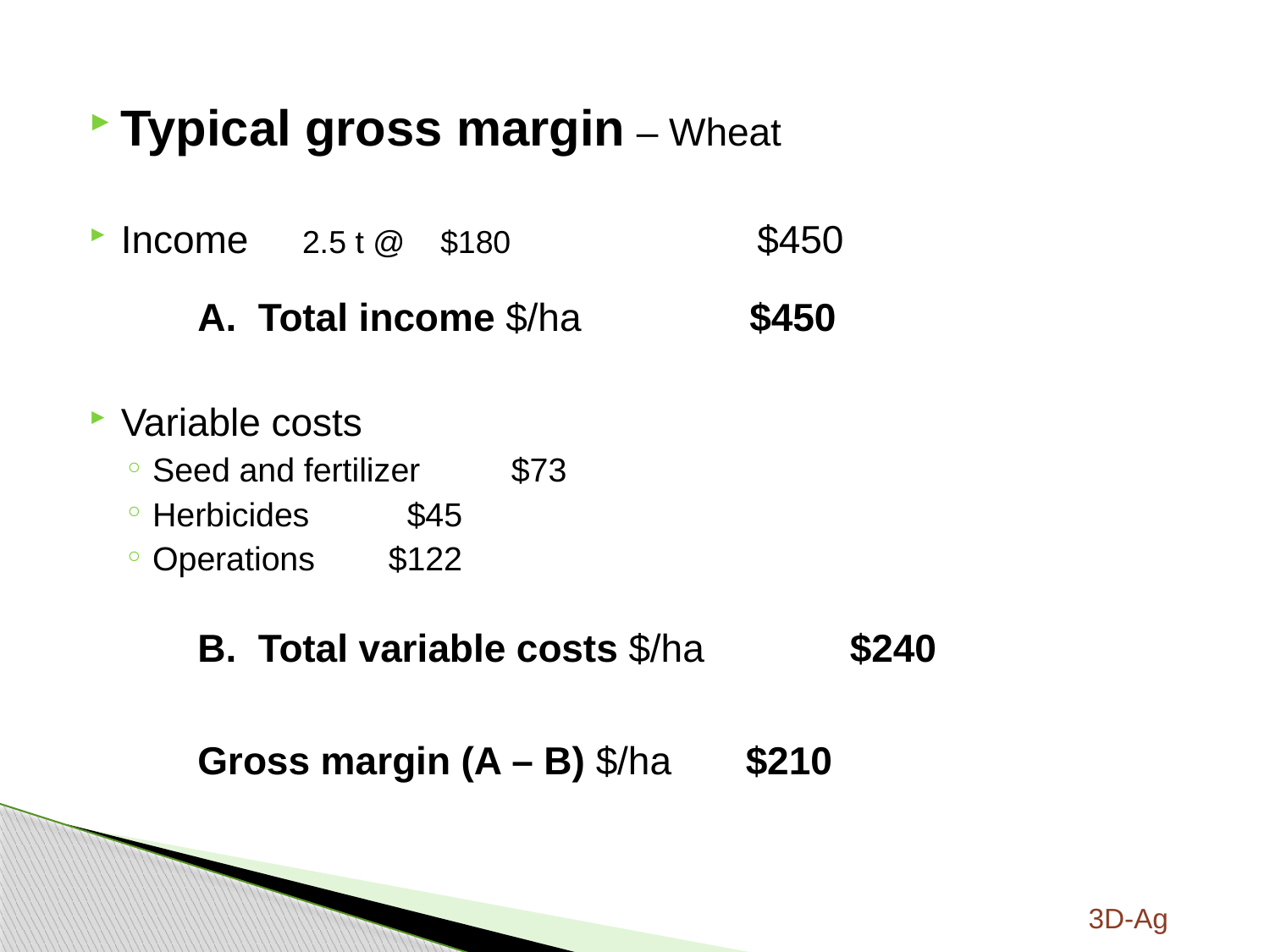

Typical gross margin – Wheat

Income     2.5 t @    $180            	             $450

          A.  Total income $/ha   	          $450

Variable costs
Seed and fertilizer				     $73
Herbicides					     $45
Operations					   $122

          B.  Total variable costs $/ha	         	$240

          Gross margin (A – B) $/ha		$210

3D-Ag